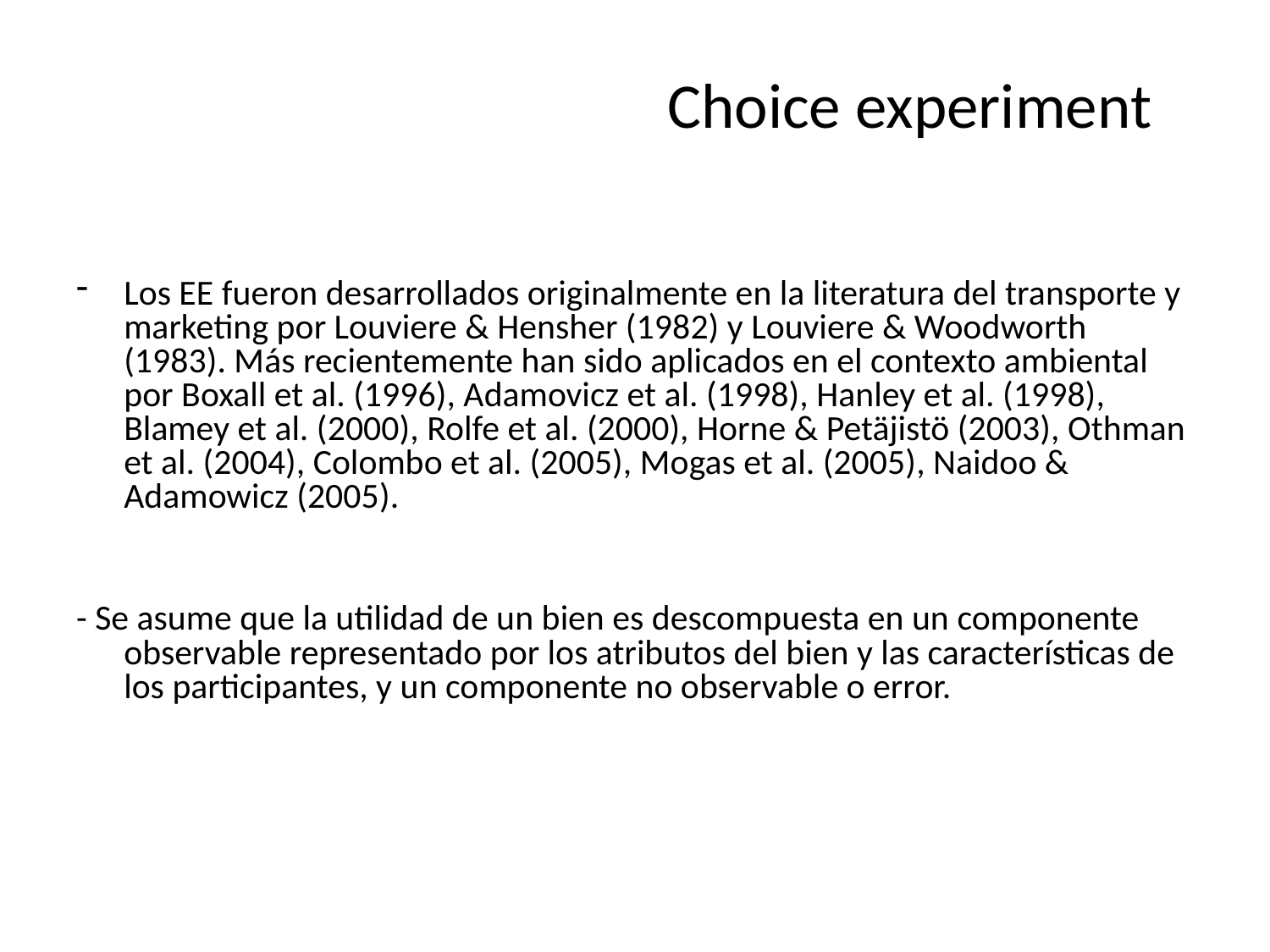

#
Choice experiment

Los EE fueron desarrollados originalmente en la literatura del transporte y marketing por Louviere & Hensher (1982) y Louviere & Woodworth (1983). Más recientemente han sido aplicados en el contexto ambiental por Boxall et al. (1996), Adamovicz et al. (1998), Hanley et al. (1998), Blamey et al. (2000), Rolfe et al. (2000), Horne & Petäjistö (2003), Othman et al. (2004), Colombo et al. (2005), Mogas et al. (2005), Naidoo & Adamowicz (2005).

- Se asume que la utilidad de un bien es descompuesta en un componente observable representado por los atributos del bien y las características de los participantes, y un componente no observable o error.